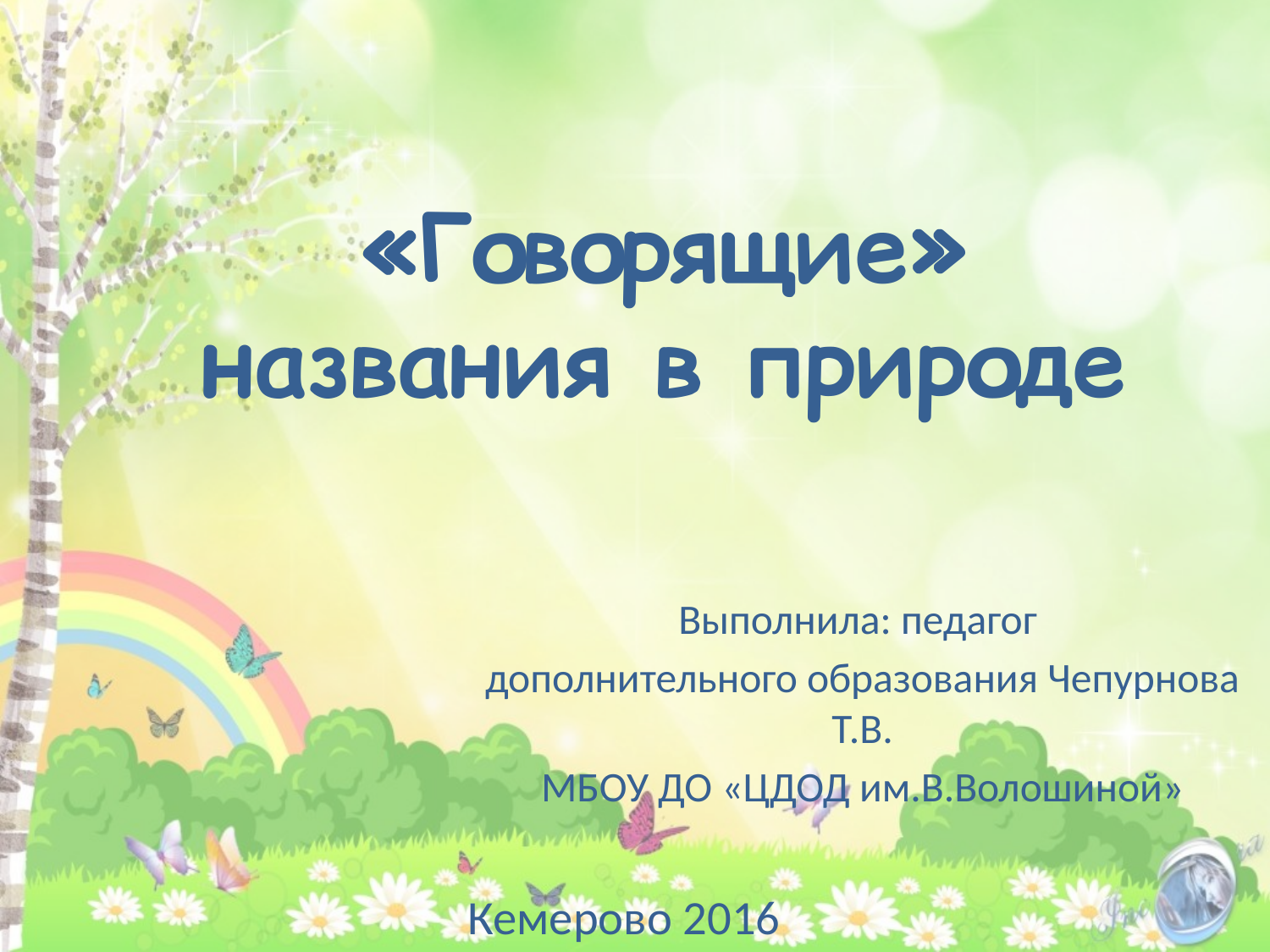

# «Говорящие» названия в природе
Выполнила: педагог
дополнительного образования Чепурнова Т.В.
МБОУ ДО «ЦДОД им.В.Волошиной»

Кемерово 2016